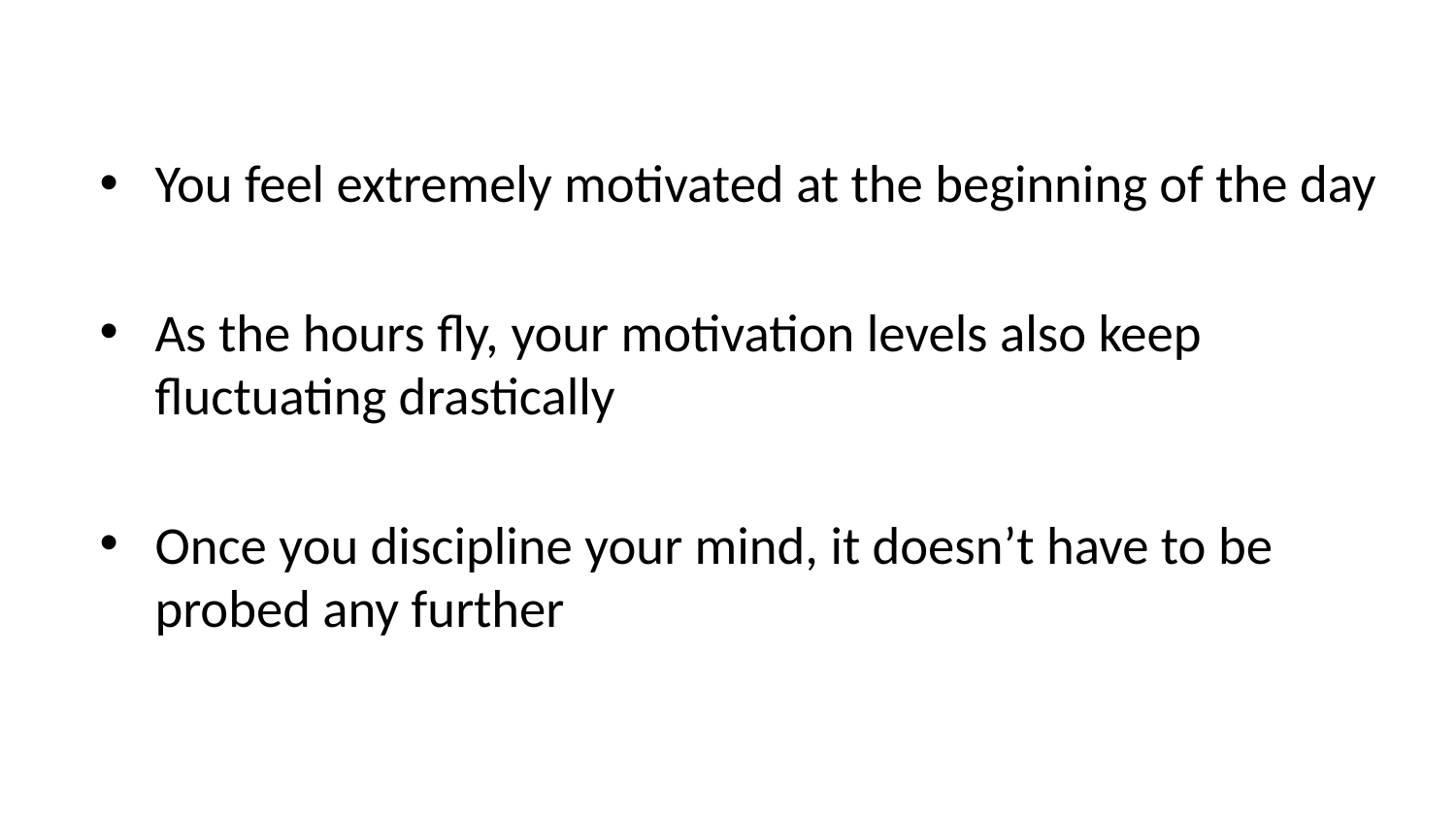

You feel extremely motivated at the beginning of the day

As the hours fly, your motivation levels also keep fluctuating drastically

Once you discipline your mind, it doesn’t have to be probed any further